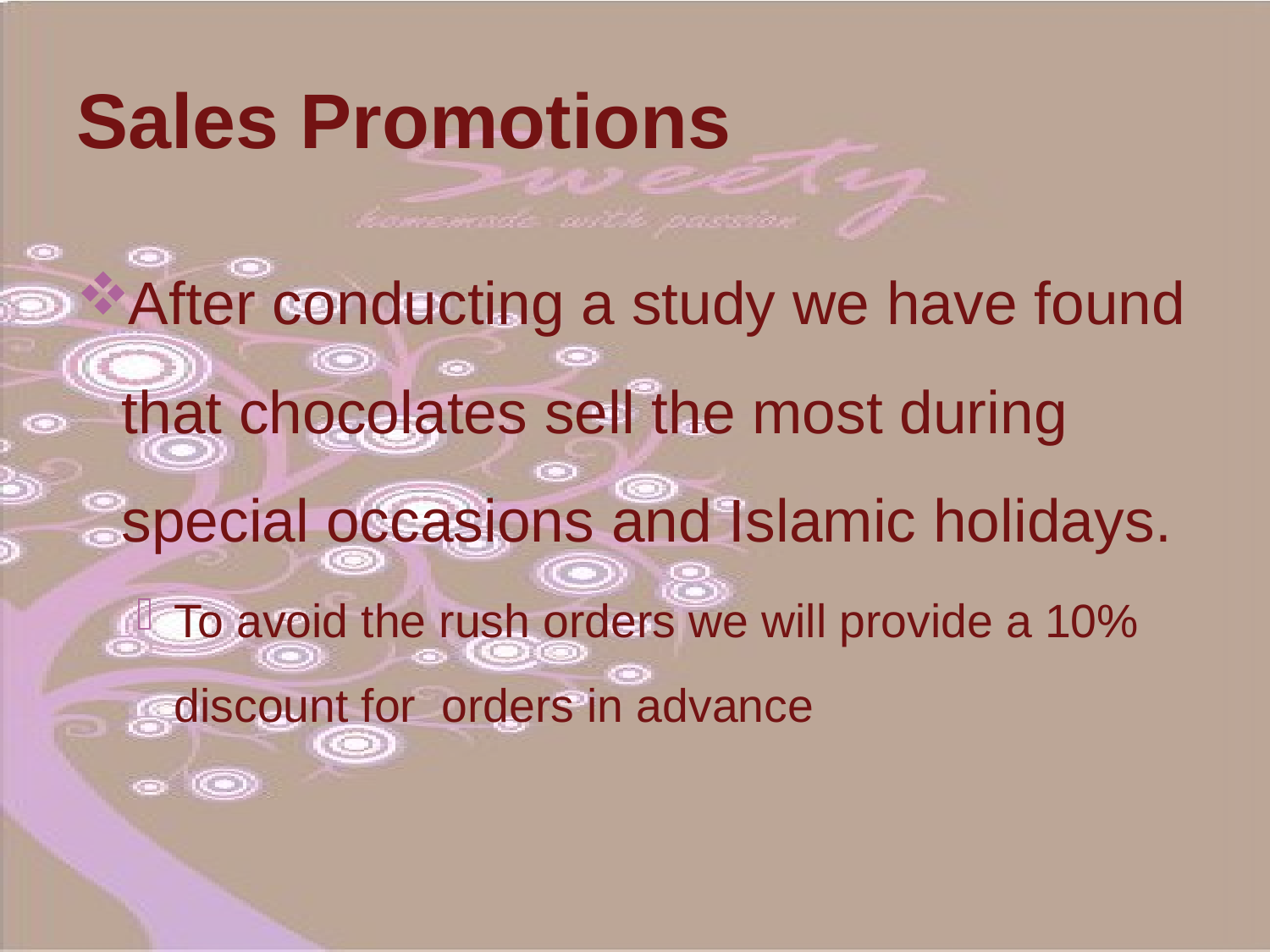

# Sales Promotions
After conducting a study we have found that chocolates sell the most during special occasions and Islamic holidays.
To avoid the rush orders we will provide a 10% discount for  orders in advance